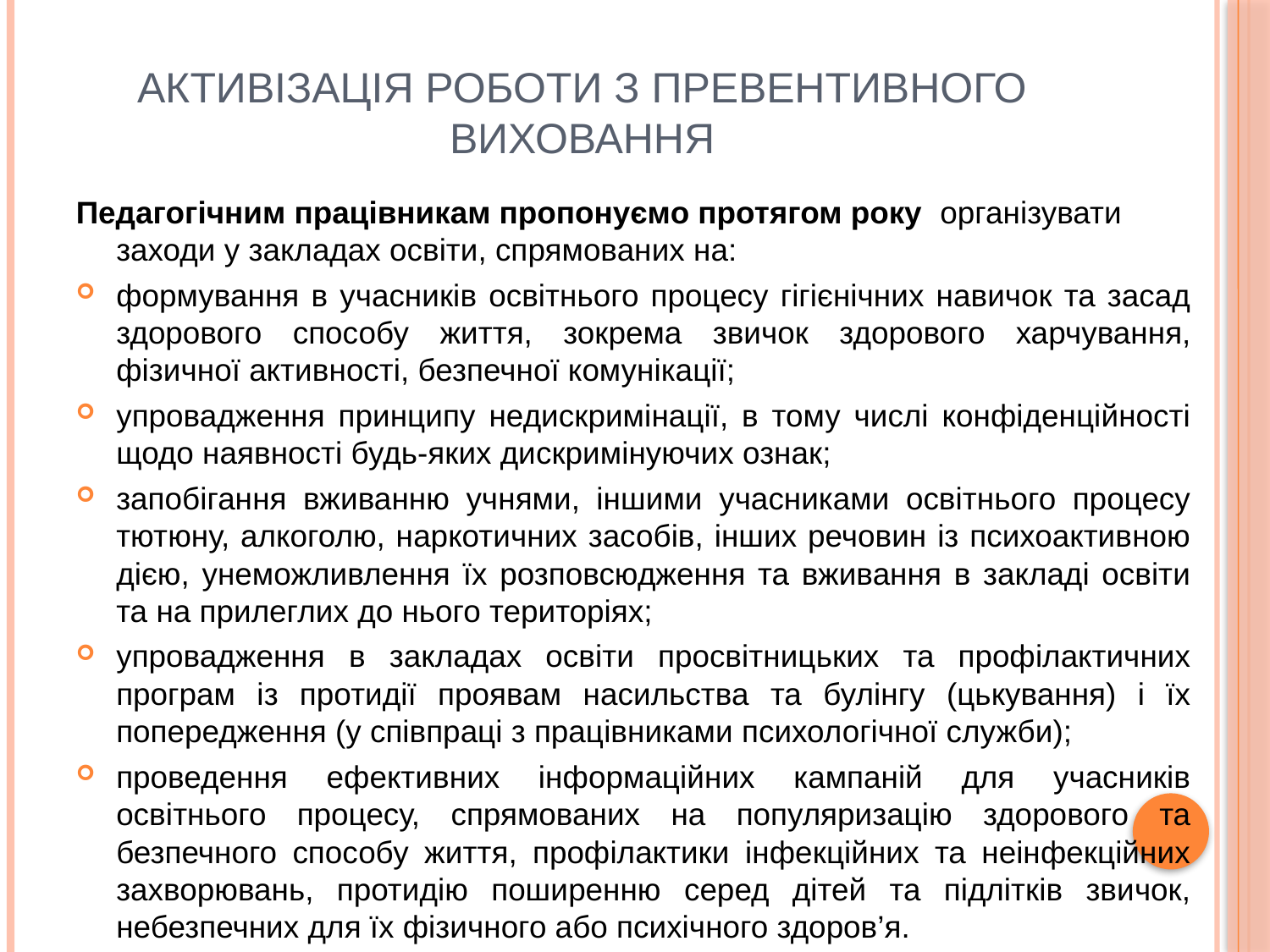

# Активізація роботи з превентивного виховання
Педагогічним працівникам пропонуємо протягом року  організувати заходи у закладах освіти, спрямованих на:
формування в учасників освітнього процесу гігієнічних навичок та засад здорового способу життя, зокрема звичок здорового харчування, фізичної активності, безпечної комунікації;
упровадження принципу недискримінації, в тому числі конфіденційності щодо наявності будь-яких дискримінуючих ознак;
запобігання вживанню учнями, іншими учасниками освітнього процесу тютюну, алкоголю, наркотичних засобів, інших речовин із психоактивною дією, унеможливлення їх розповсюдження та вживання в закладі освіти та на прилеглих до нього територіях;
упровадження в закладах освіти просвітницьких та профілактичних програм із протидії проявам насильства та булінгу (цькування) і їх попередження (у співпраці з працівниками психологічної служби);
проведення ефективних інформаційних кампаній для учасників освітнього процесу, спрямованих на популяризацію здорового та безпечного способу життя, профілактики інфекційних та неінфекційних захворювань, протидію поширенню серед дітей та підлітків звичок, небезпечних для їх фізичного або психічного здоров’я.